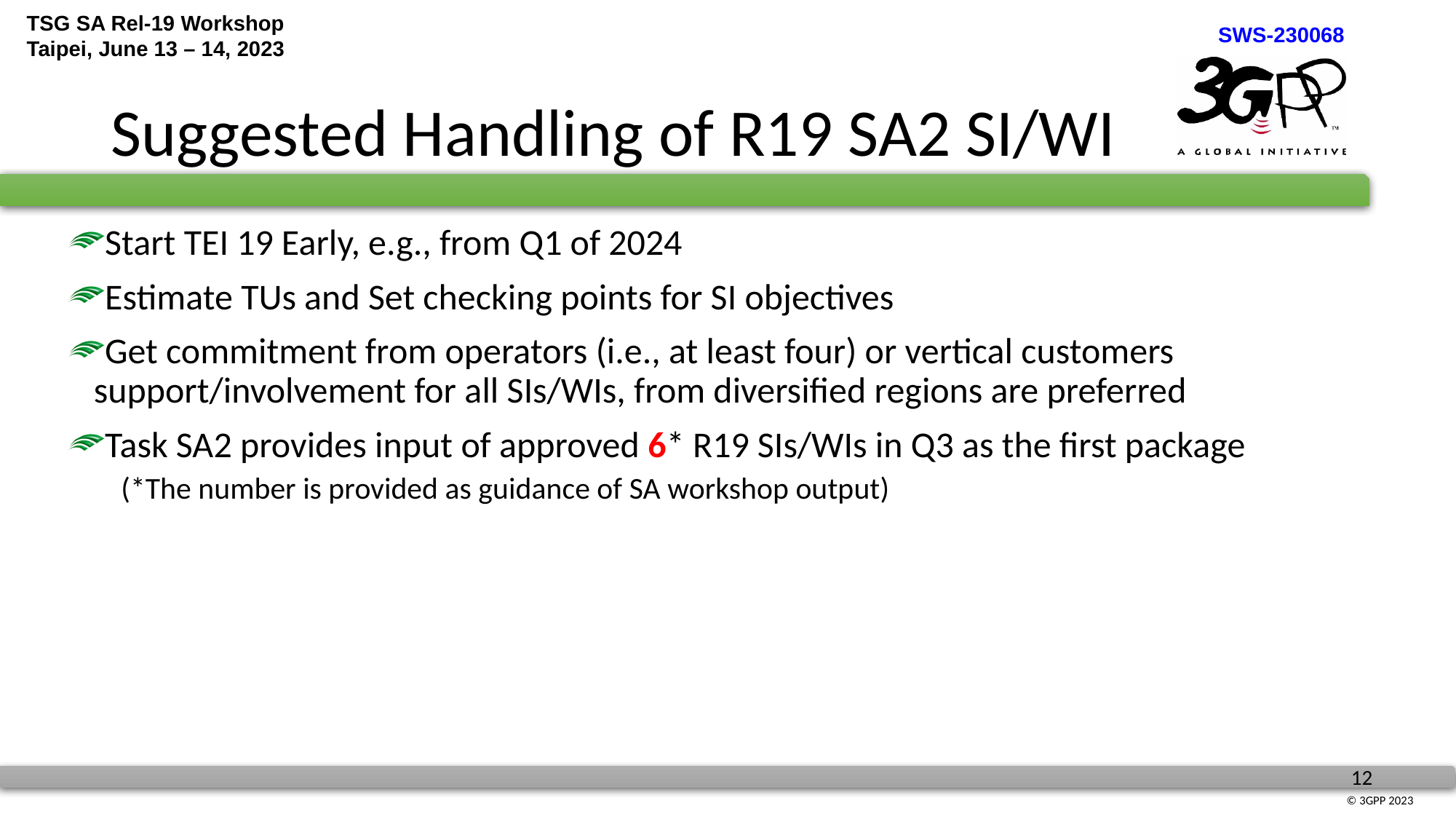

# Suggested Handling of R19 SA2 SI/WI
Start TEI 19 Early, e.g., from Q1 of 2024
Estimate TUs and Set checking points for SI objectives
Get commitment from operators (i.e., at least four) or vertical customers support/involvement for all SIs/WIs, from diversified regions are preferred
Task SA2 provides input of approved 6* R19 SIs/WIs in Q3 as the first package
(*The number is provided as guidance of SA workshop output)